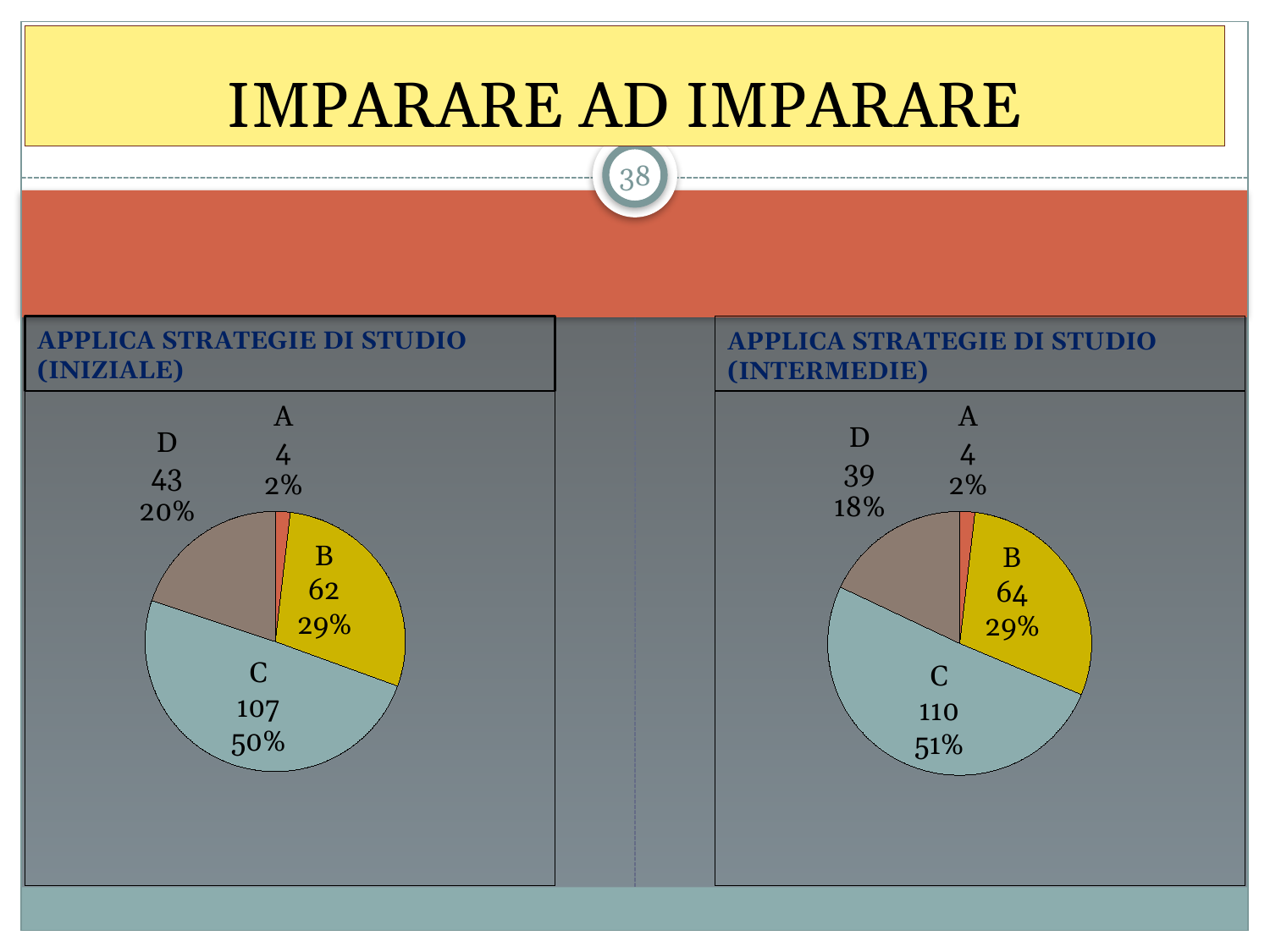

# IMPARARE AD IMPARARE
38
APPLICA STRATEGIE DI STUDIO (INIZIALE)
APPLICA STRATEGIE DI STUDIO (INTERMEDIE)

### Chart

| Category | Vendite |
|---|---|
| A | 4.0 |
| B | 62.0 |
| C | 107.0 |
| D | 43.0 |

### Chart

| Category | Vendite |
|---|---|
| A | 4.0 |
| B | 64.0 |
| C | 110.0 |
| D | 39.0 |